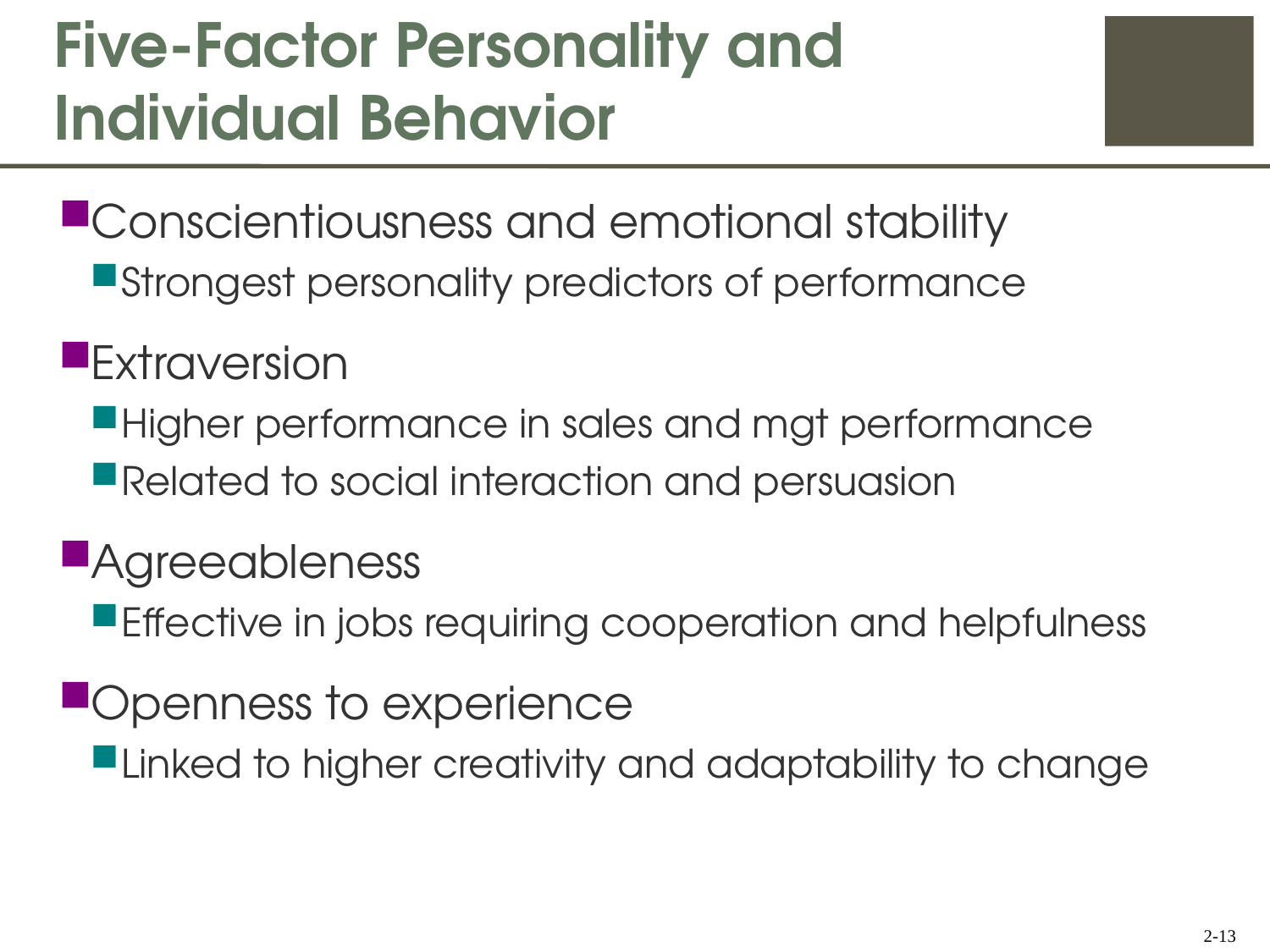

# Five-Factor Personality and Individual Behavior
Conscientiousness and emotional stability
Strongest personality predictors of performance
Extraversion
Higher performance in sales and mgt performance
Related to social interaction and persuasion
Agreeableness
Effective in jobs requiring cooperation and helpfulness
Openness to experience
Linked to higher creativity and adaptability to change